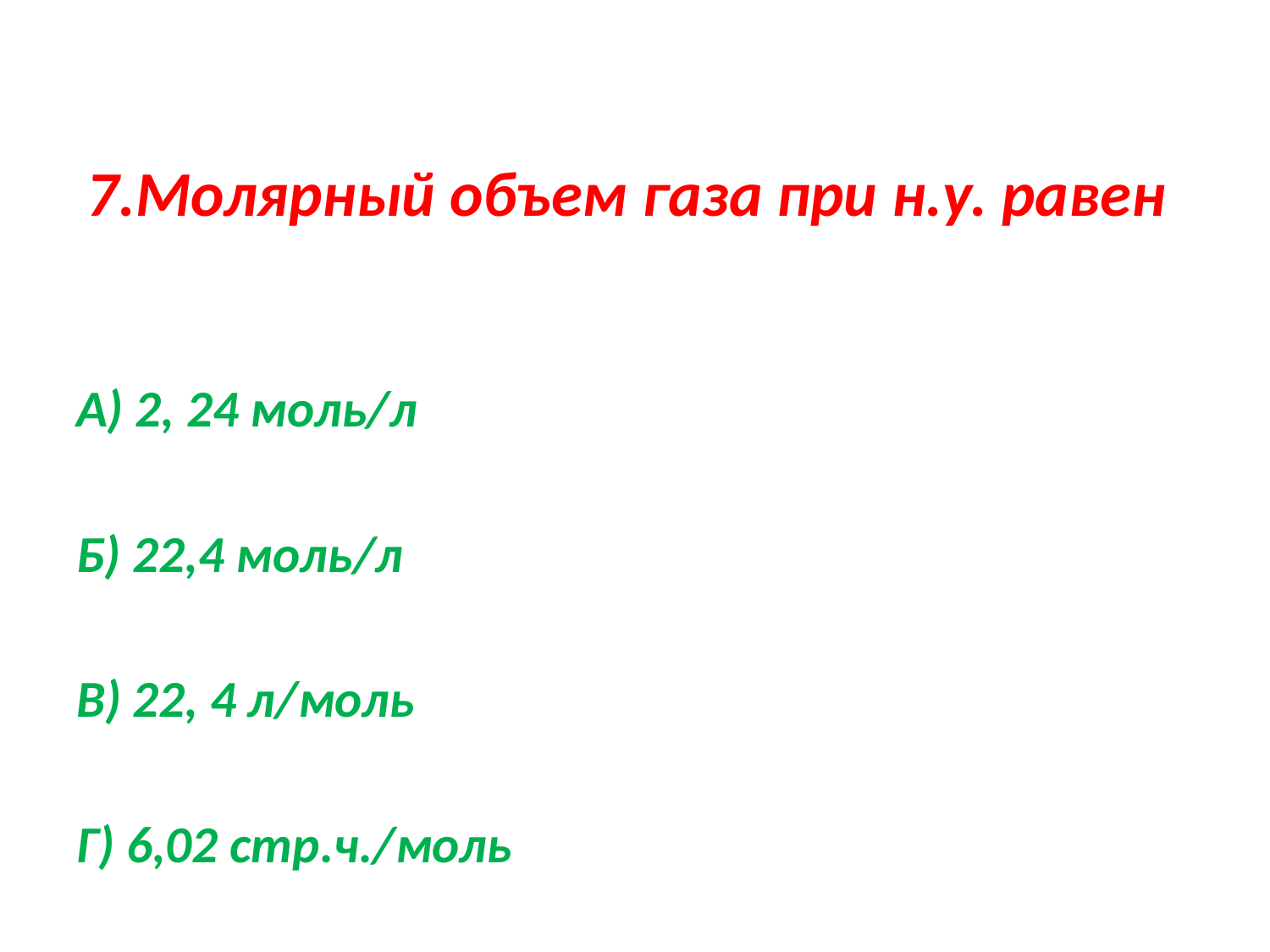

# 7.Молярный объем газа при н.у. равен

А) 2, 24 моль/л

Б) 22,4 моль/л

В) 22, 4 л/моль

Г) 6,02 стр.ч./моль